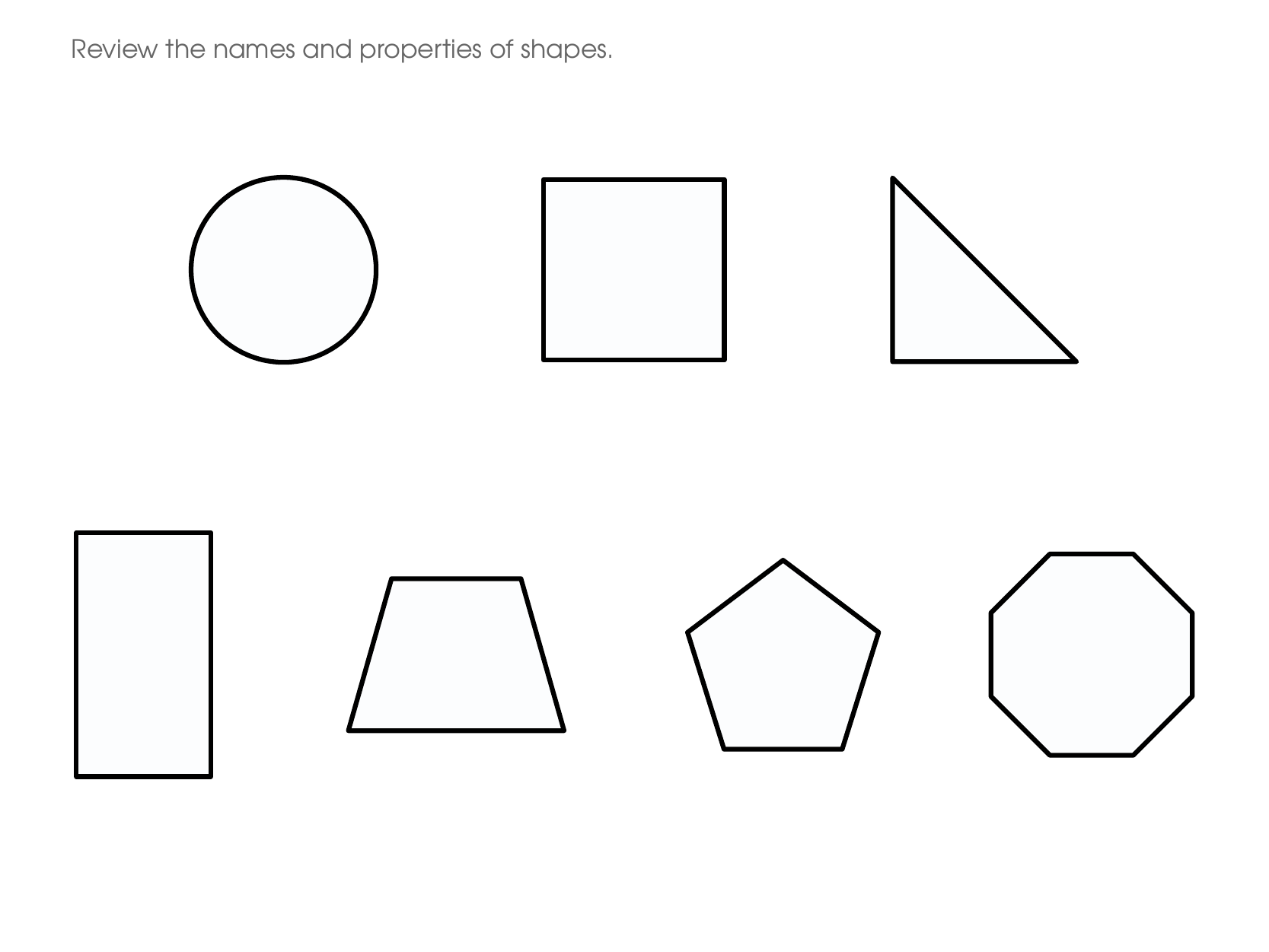

Review the names and properties of shapes.